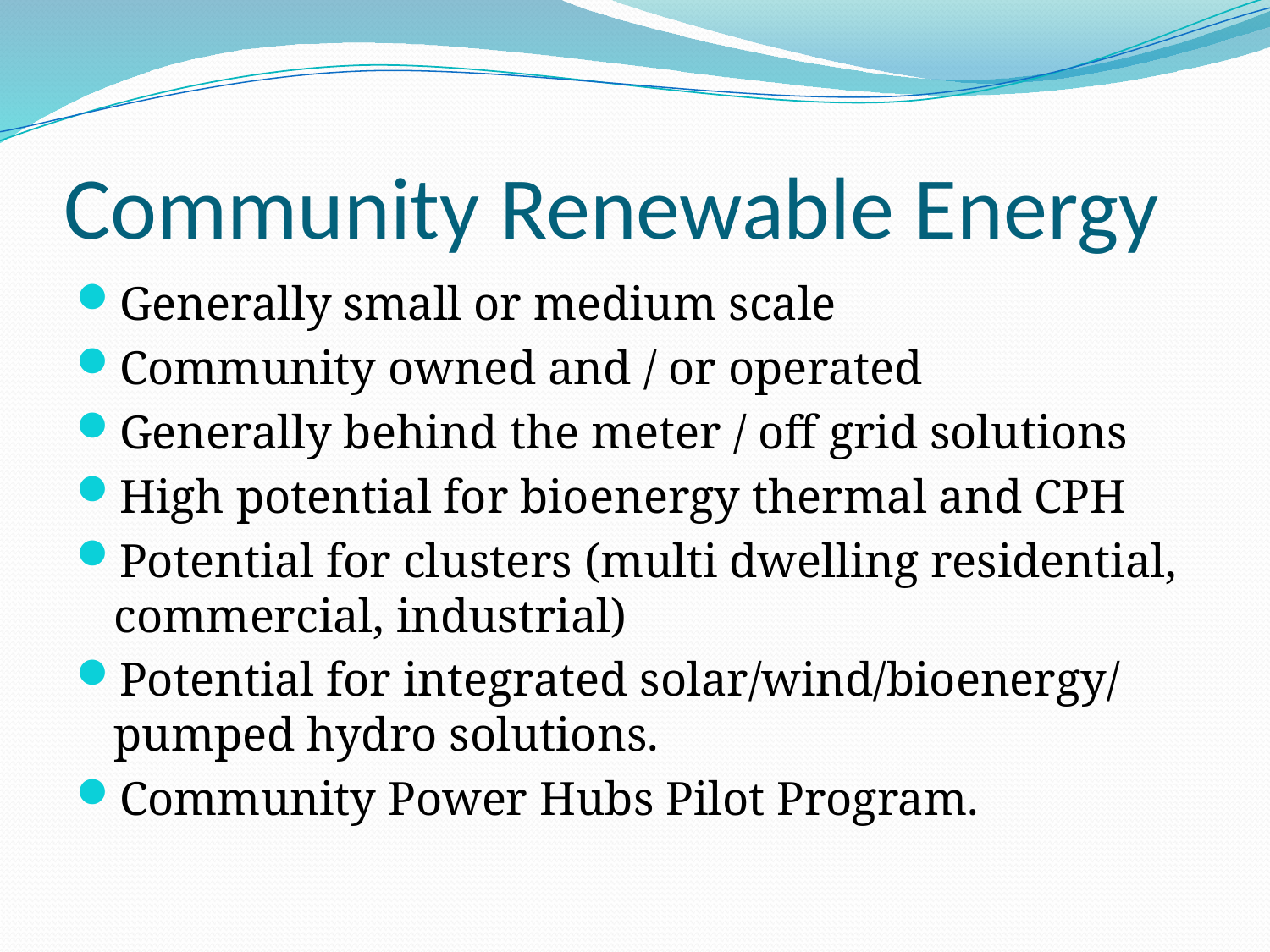

# Community Renewable Energy
Generally small or medium scale
Community owned and / or operated
Generally behind the meter / off grid solutions
High potential for bioenergy thermal and CPH
Potential for clusters (multi dwelling residential, commercial, industrial)
Potential for integrated solar/wind/bioenergy/ pumped hydro solutions.
Community Power Hubs Pilot Program.